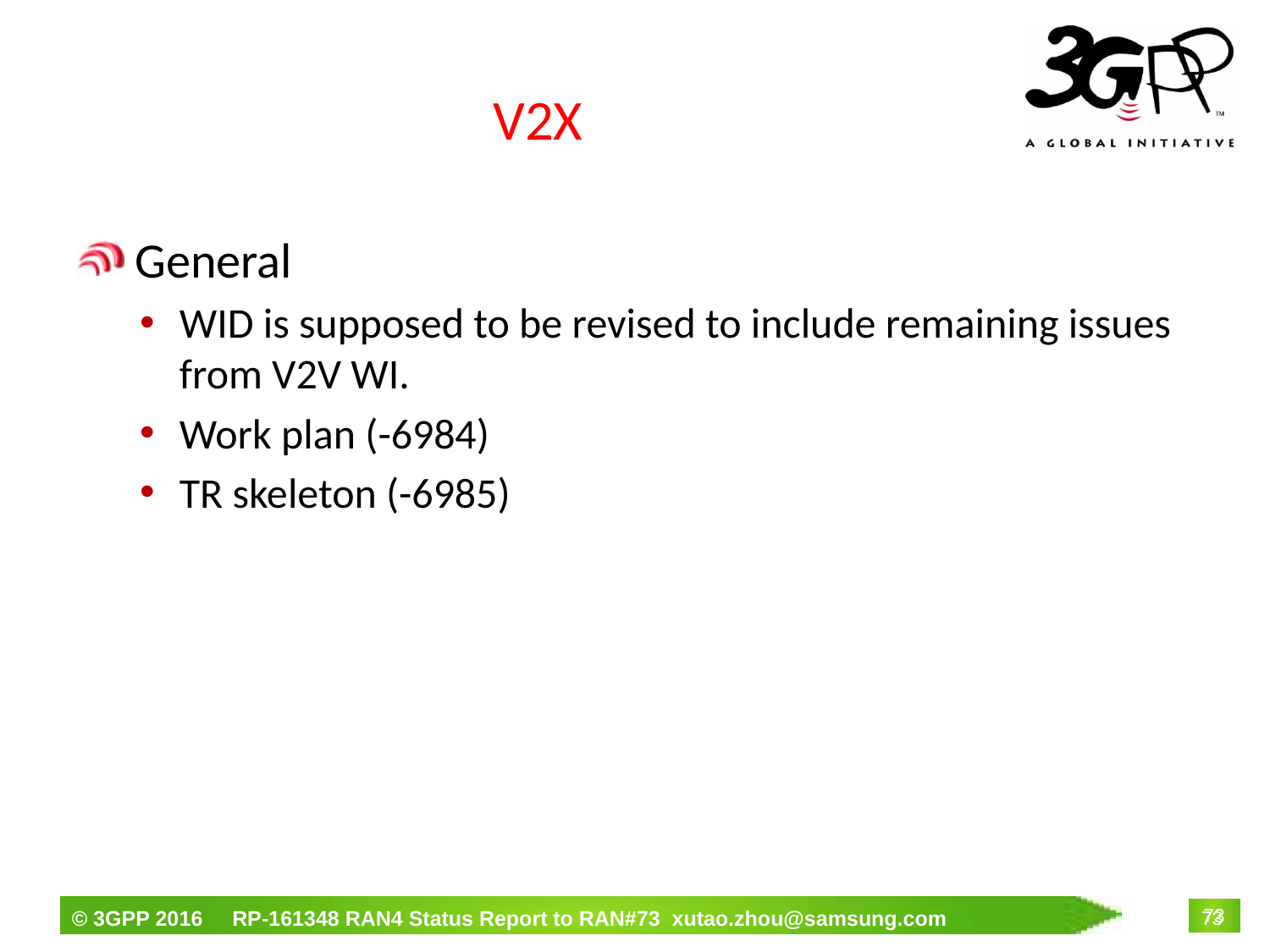

# V2X
 General
WID is supposed to be revised to include remaining issues from V2V WI.
Work plan (-6984)
TR skeleton (-6985)

73